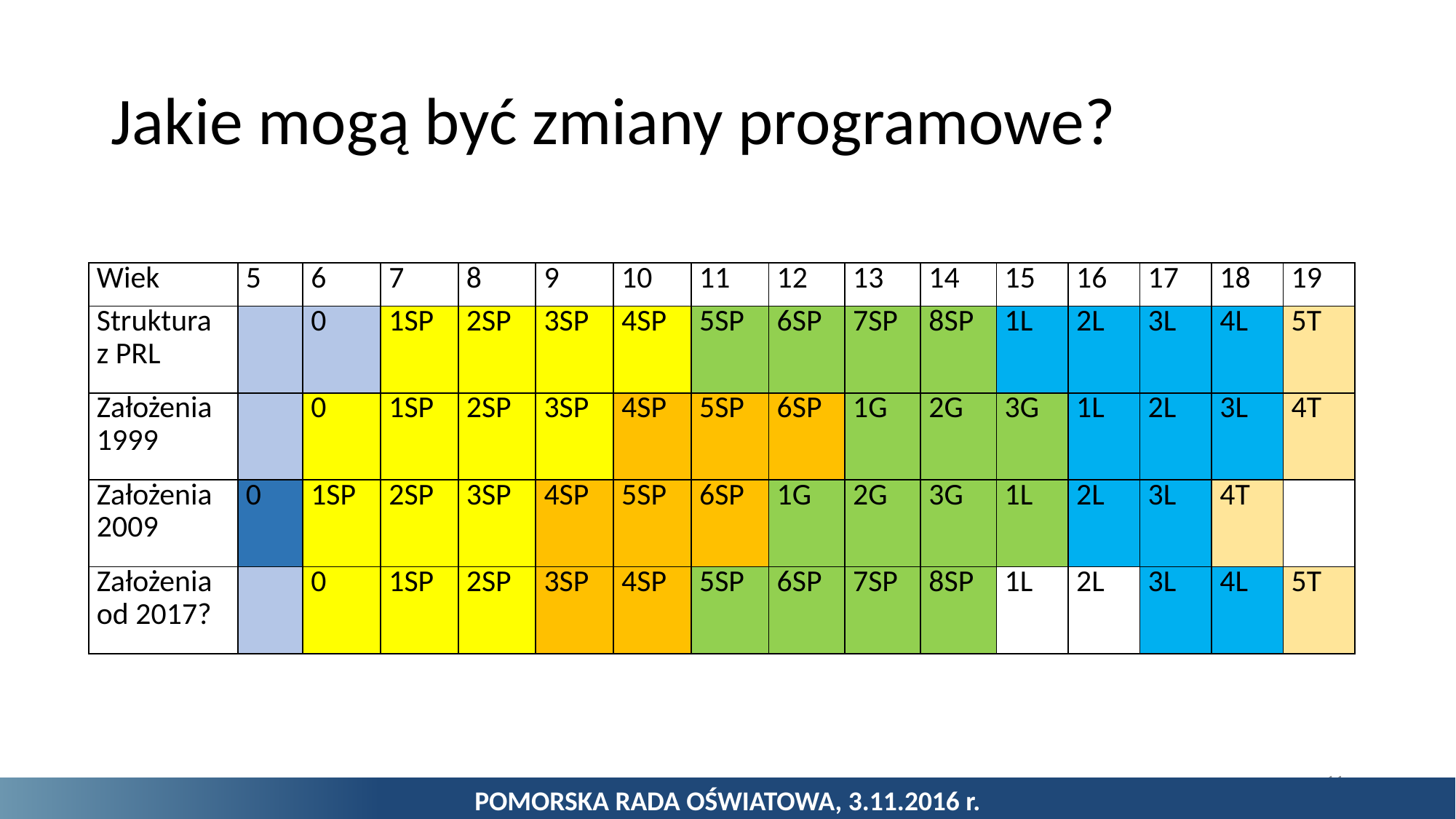

# Jakie mogą być zmiany programowe?
| Wiek | 5 | 6 | 7 | 8 | 9 | 10 | 11 | 12 | 13 | 14 | 15 | 16 | 17 | 18 | 19 |
| --- | --- | --- | --- | --- | --- | --- | --- | --- | --- | --- | --- | --- | --- | --- | --- |
| Struktura z PRL |  | 0 | 1SP | 2SP | 3SP | 4SP | 5SP | 6SP | 7SP | 8SP | 1L | 2L | 3L | 4L | 5T |
| Założenia 1999 |  | 0 | 1SP | 2SP | 3SP | 4SP | 5SP | 6SP | 1G | 2G | 3G | 1L | 2L | 3L | 4T |
| Założenia 2009 | 0 | 1SP | 2SP | 3SP | 4SP | 5SP | 6SP | 1G | 2G | 3G | 1L | 2L | 3L | 4T |  |
| Założenia od 2017? |  | 0 | 1SP | 2SP | 3SP | 4SP | 5SP | 6SP | 7SP | 8SP | 1L | 2L | 3L | 4L | 5T |
11
POMORSKA RADA OŚWIATOWA, 3.11.2016 r.